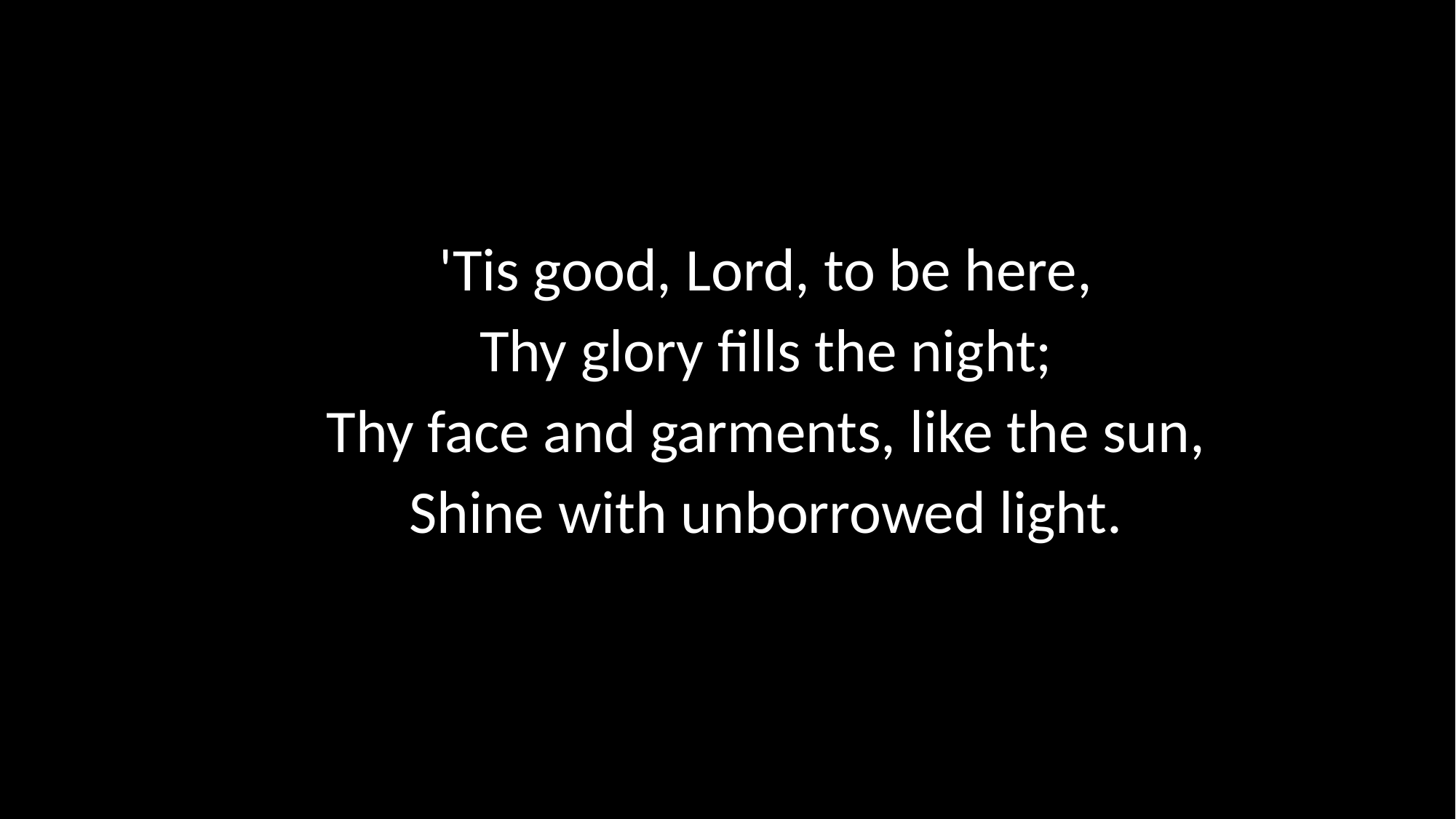

'Tis good, Lord, to be here,
Thy glory fills the night;
Thy face and garments, like the sun,
Shine with unborrowed light.